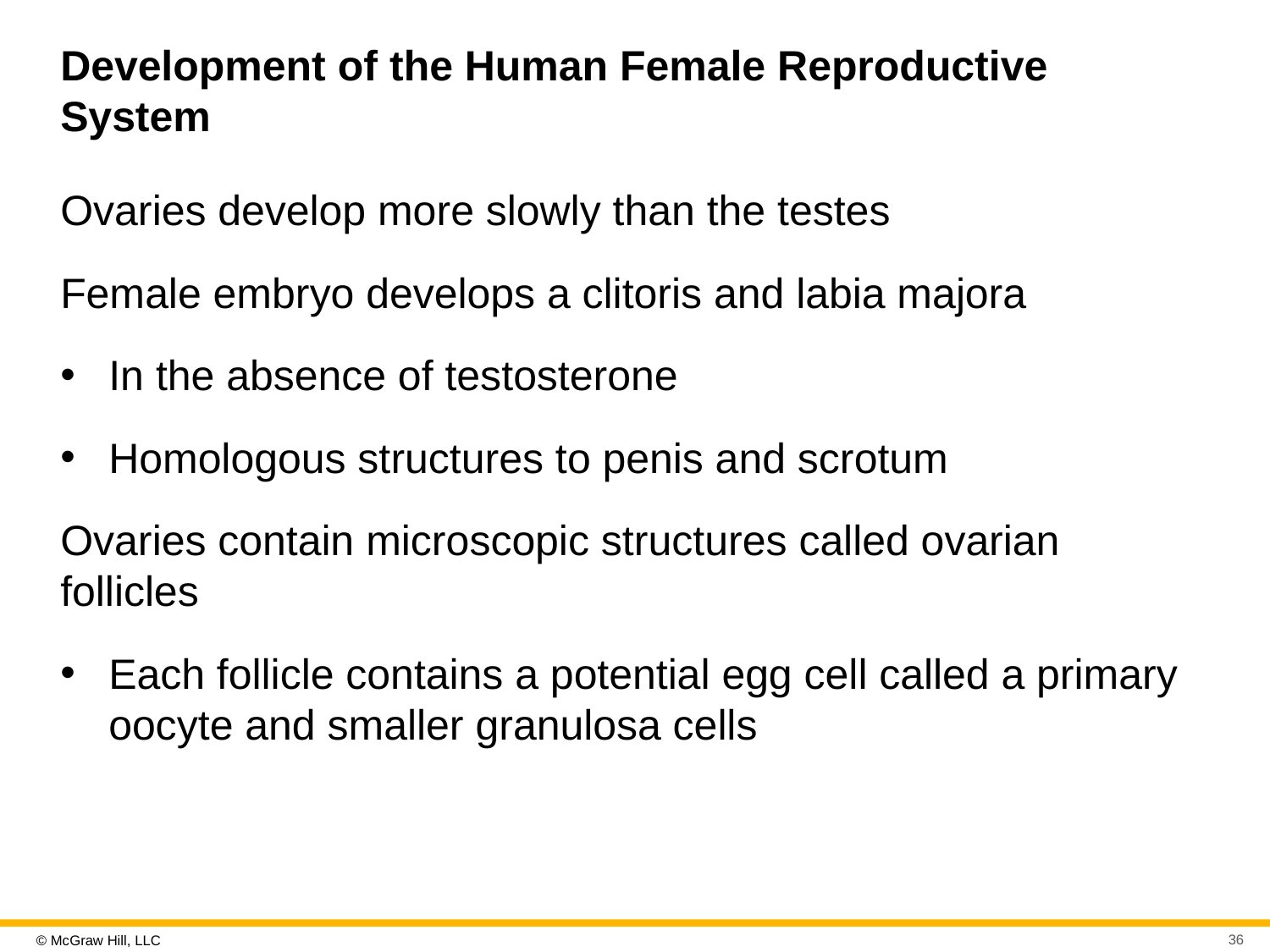

# Development of the Human Female Reproductive System
Ovaries develop more slowly than the testes
Female embryo develops a clitoris and labia majora
In the absence of testosterone
Homologous structures to penis and scrotum
Ovaries contain microscopic structures called ovarian follicles
Each follicle contains a potential egg cell called a primary oocyte and smaller granulosa cells
36